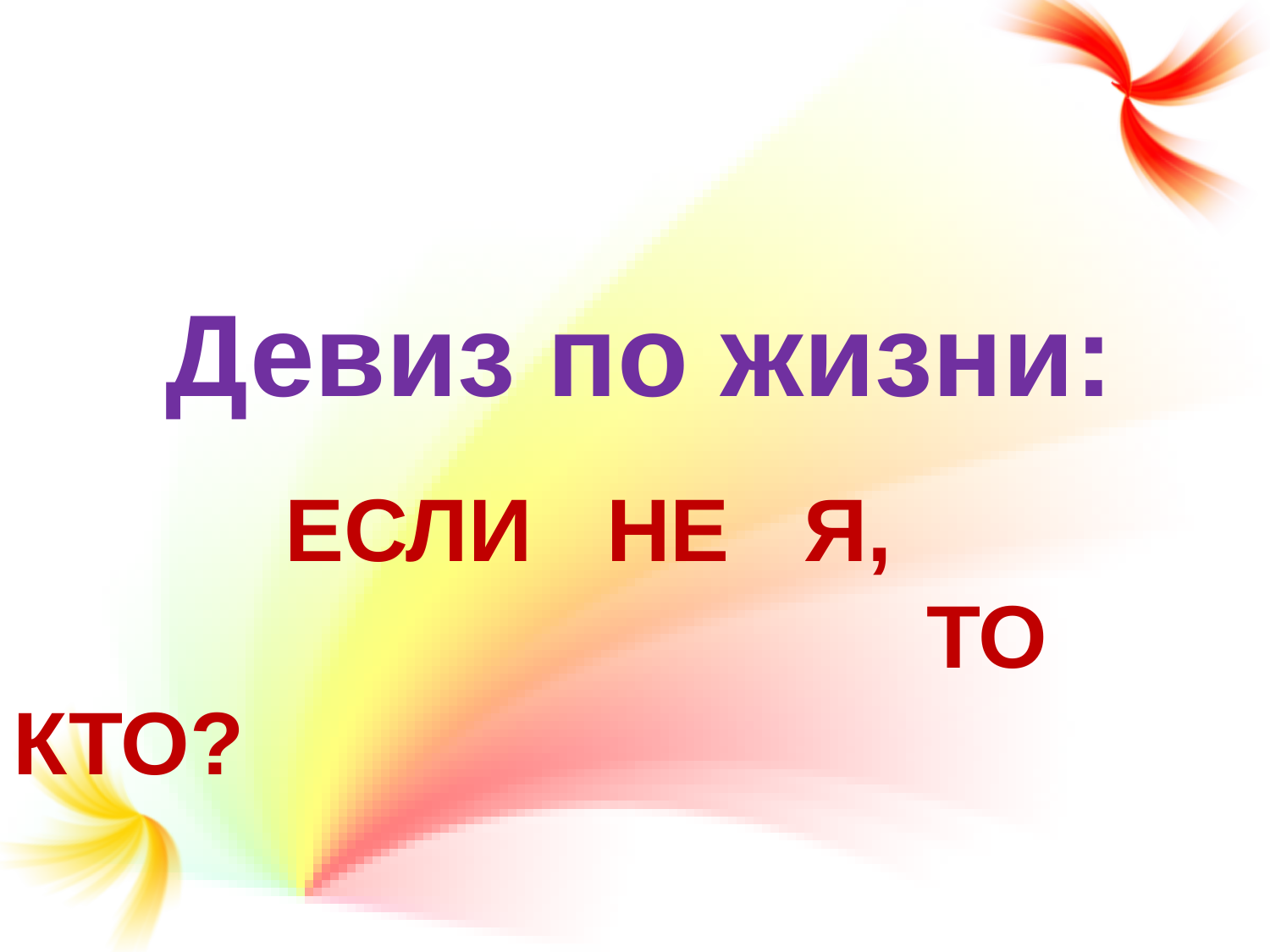

Девиз по жизни:
# Если   не   я, то  кто?